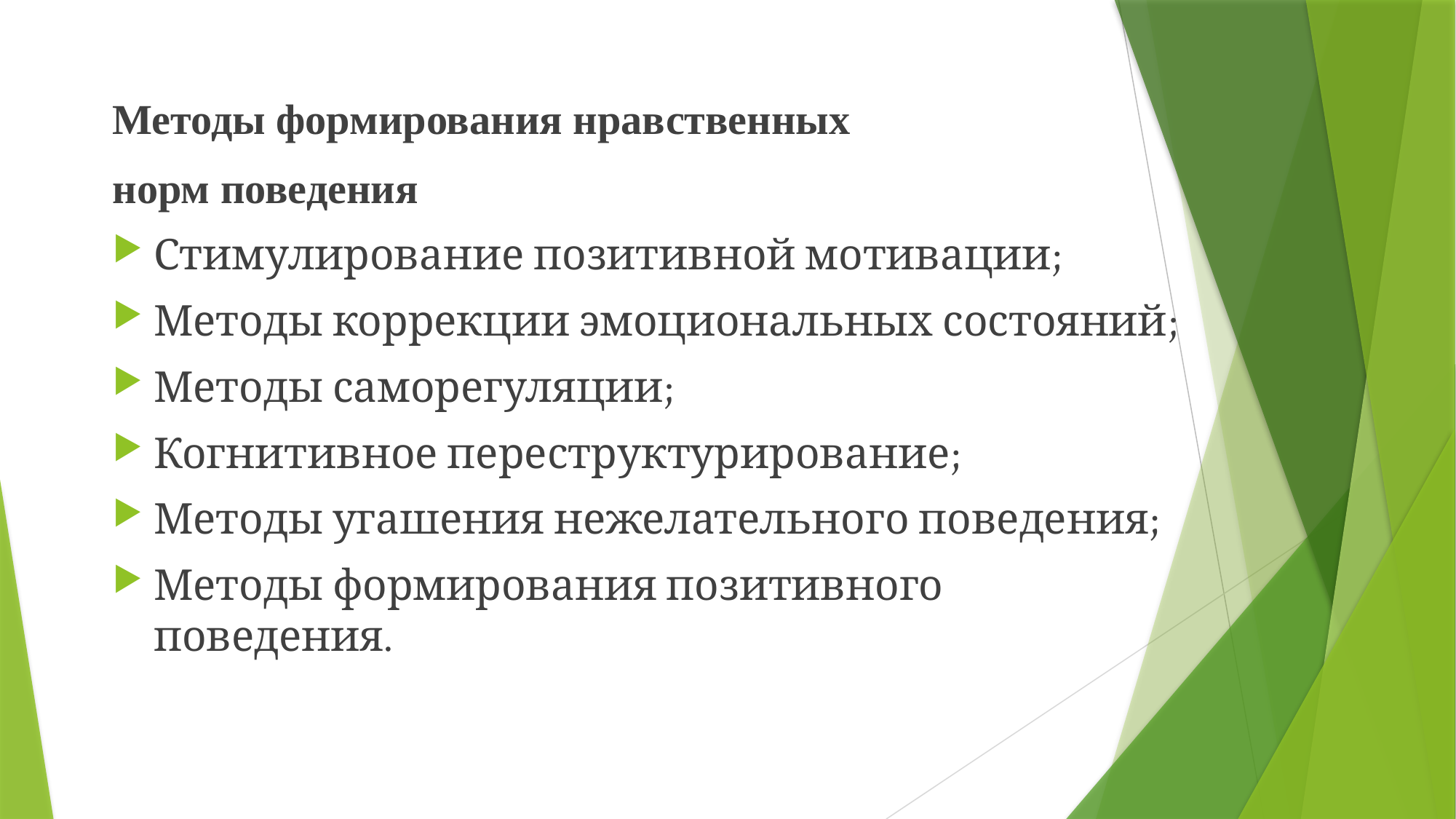

Методы формирования нравственных
норм поведения
Стимулирование позитивной мотивации;
Методы коррекции эмоциональных состояний;
Методы саморегуляции;
Когнитивное переструктурирование;
Методы угашения нежелательного поведения;
Методы формирования позитивного поведения.